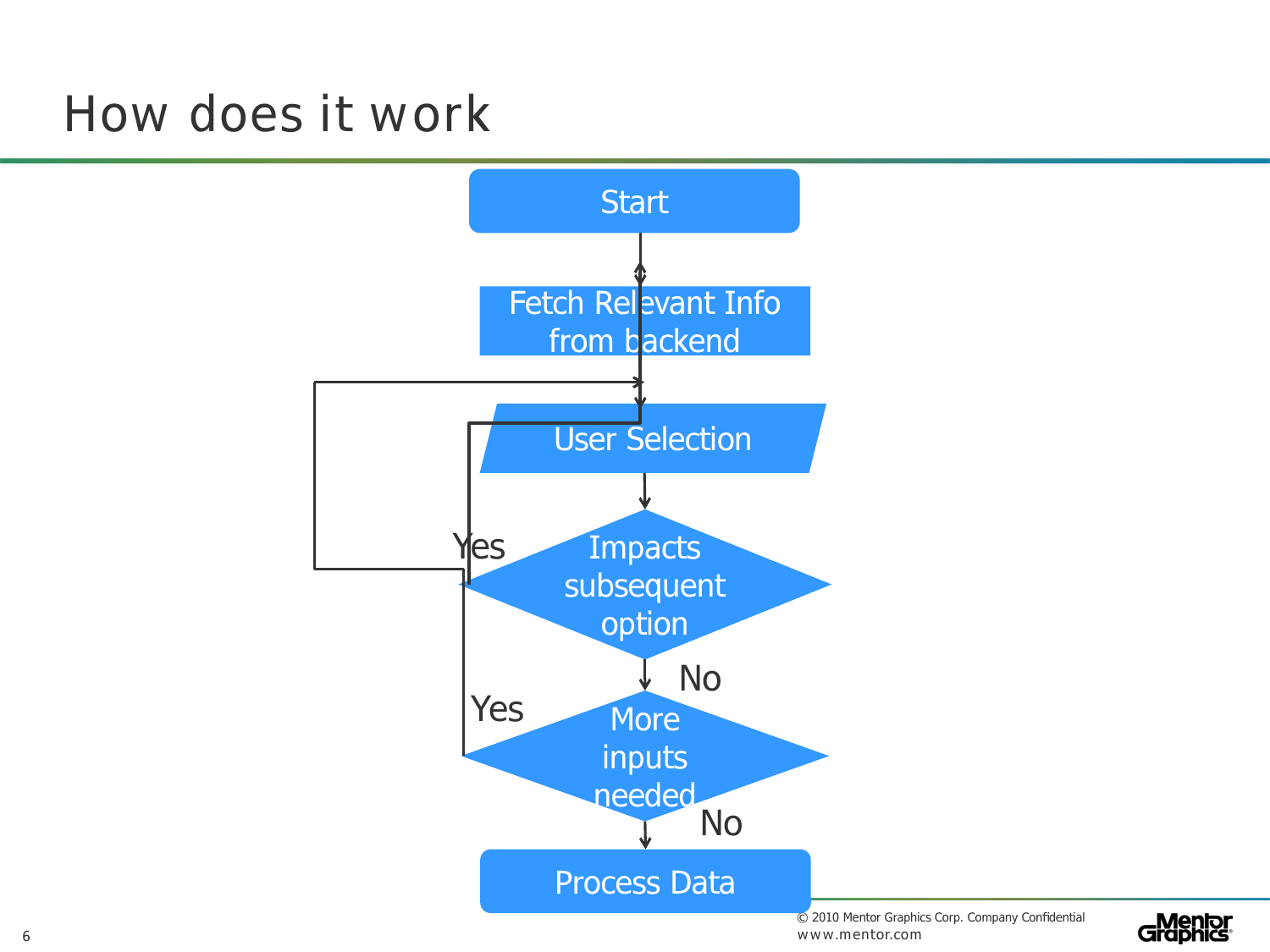

# How does it work
Start
Fetch Relevant Info from backend
User Selection
Impacts subsequent option
Yes
No
Yes
More inputs needed
No
Process Data

6